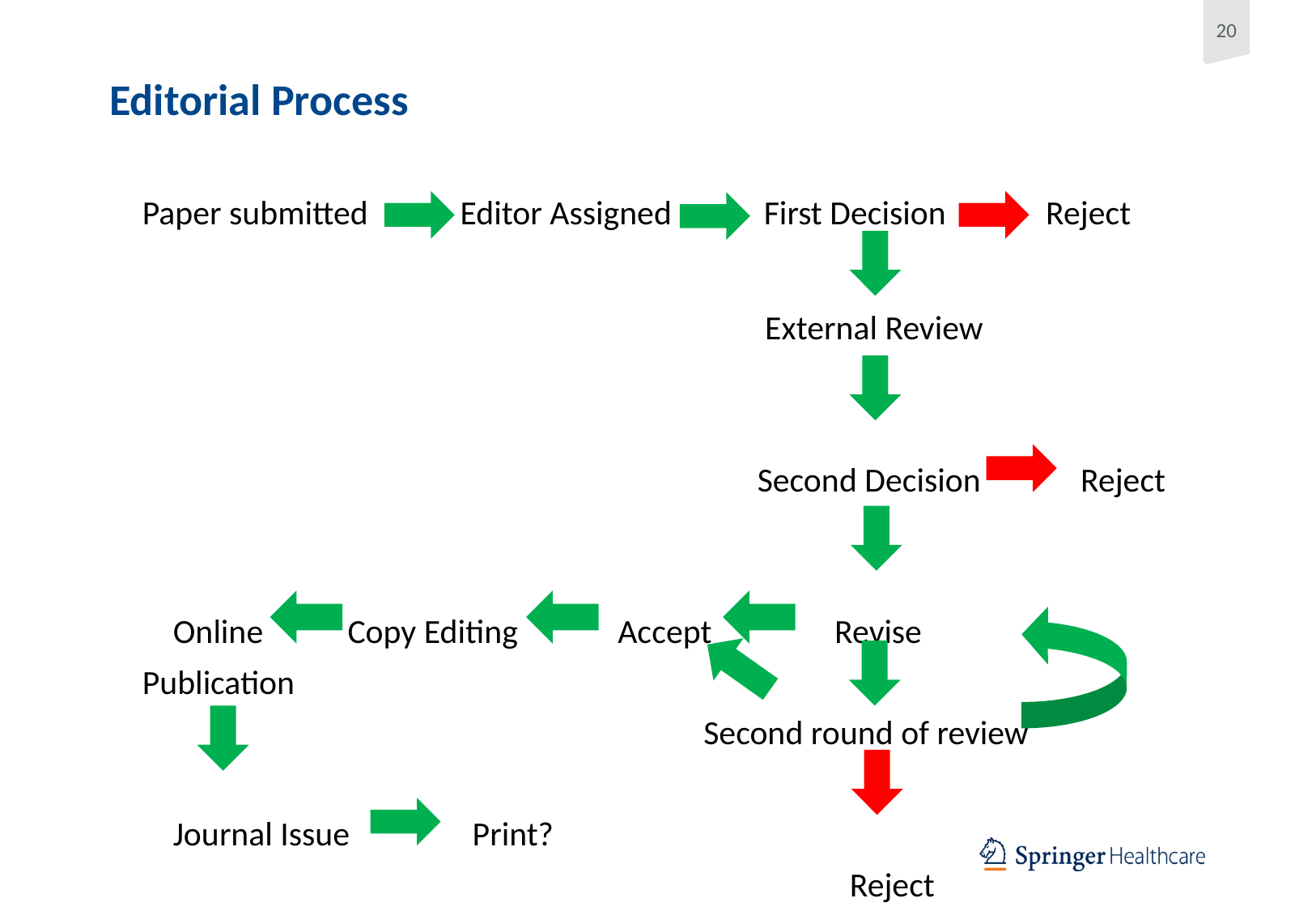

# Editorial Process

Paper submitted            Editor Assigned            First Decision             Reject

                                                                                 External Review

                                                                                Second Decision             Reject

    Online           Copy Editing             Accept                Revise
Publication
                                                                         Second round of review

    Journal Issue                Print?
                                                                                            Reject